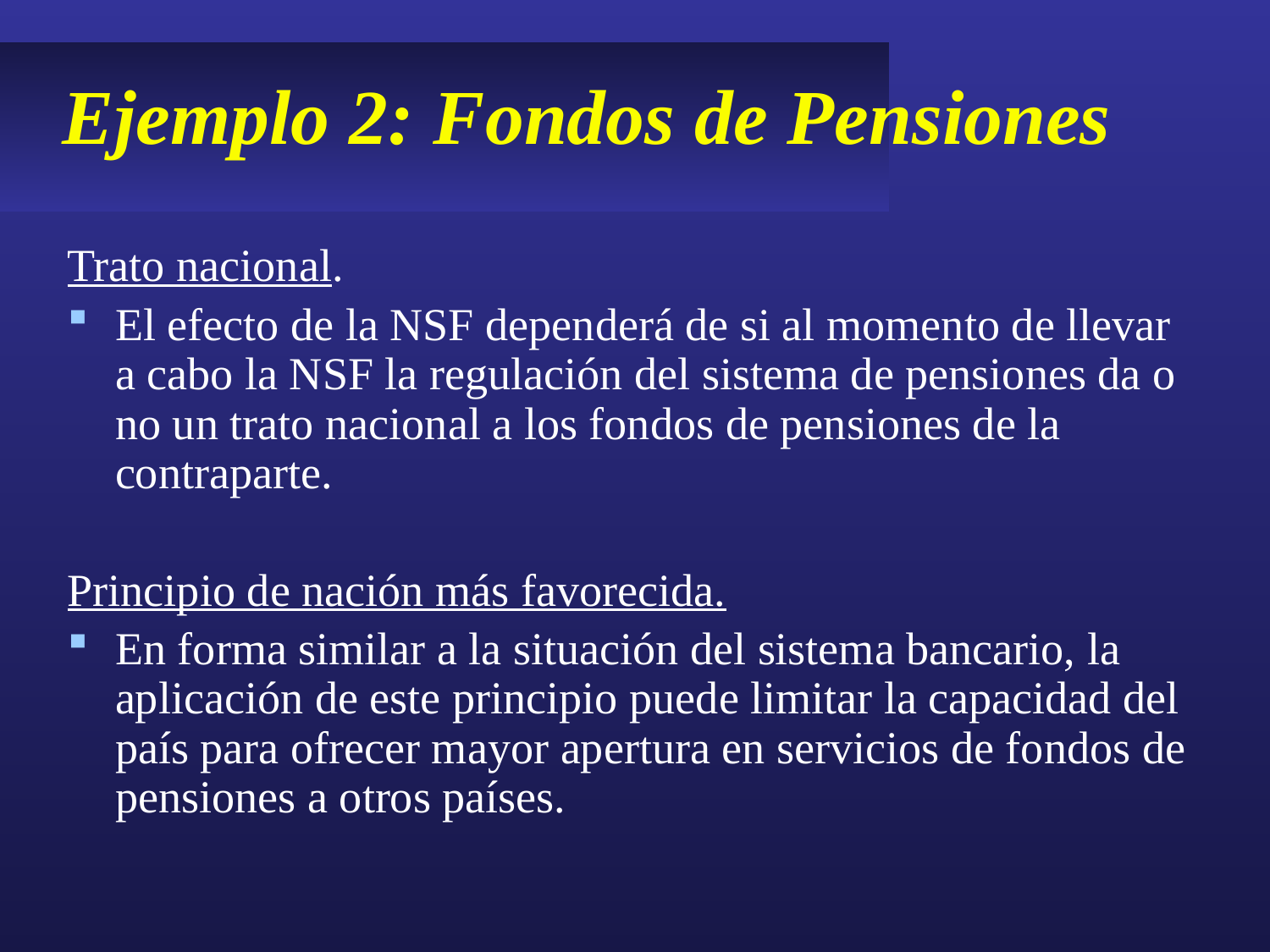

# Ejemplo 2: Fondos de Pensiones

Trato nacional.
El efecto de la NSF dependerá de si al momento de llevar a cabo la NSF la regulación del sistema de pensiones da o no un trato nacional a los fondos de pensiones de la contraparte.

Principio de nación más favorecida.
En forma similar a la situación del sistema bancario, la aplicación de este principio puede limitar la capacidad del país para ofrecer mayor apertura en servicios de fondos de pensiones a otros países.